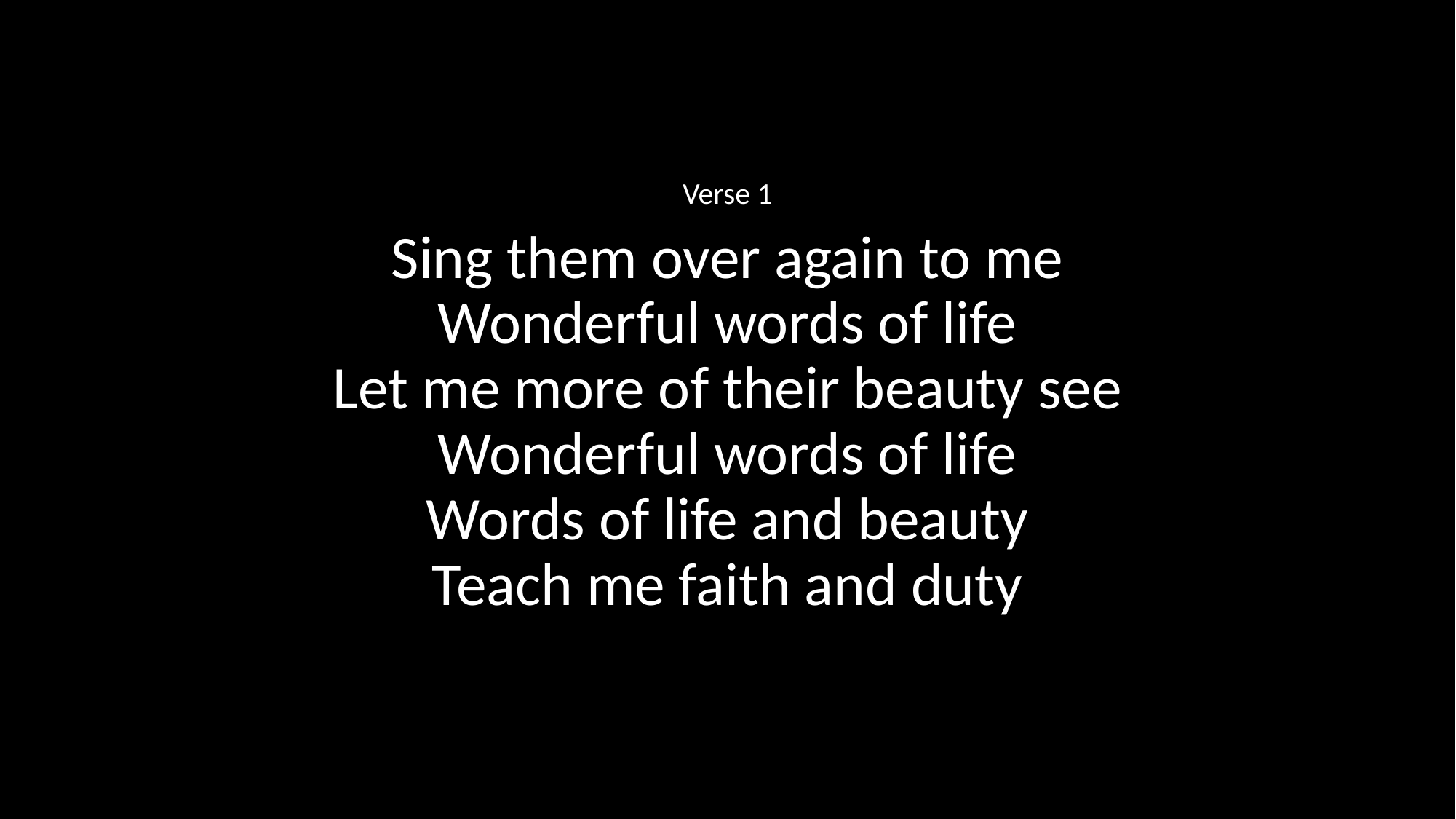

Verse 1
Sing them over again to me
Wonderful words of life
Let me more of their beauty see
Wonderful words of life
Words of life and beauty
Teach me faith and duty